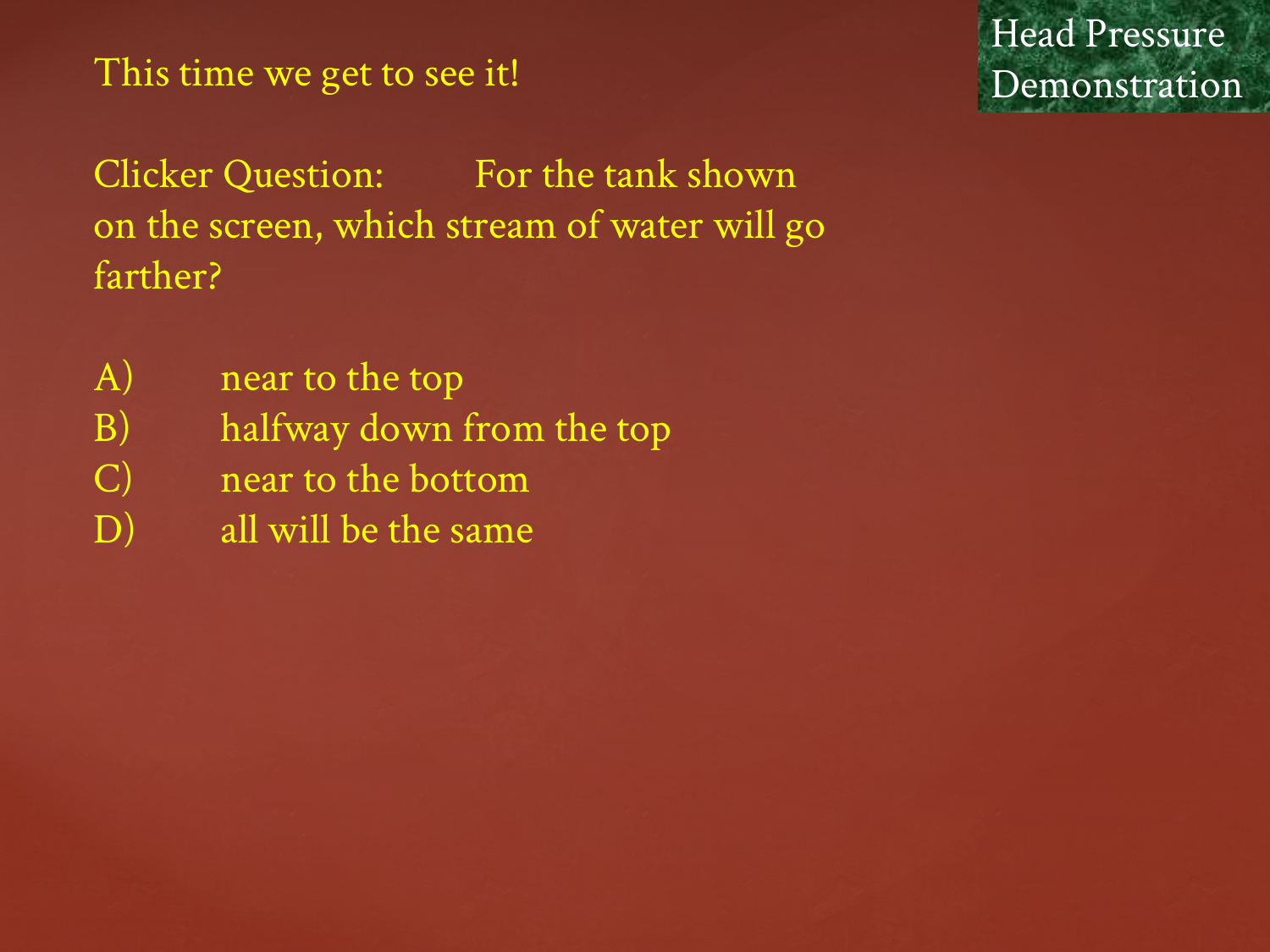

Head Pressure Demonstration
This time we get to see it!

Clicker Question:	For the tank shown on the screen, which stream of water will go farther?

A)	near to the top
B)	halfway down from the top
C)	near to the bottom
D)	all will be the same